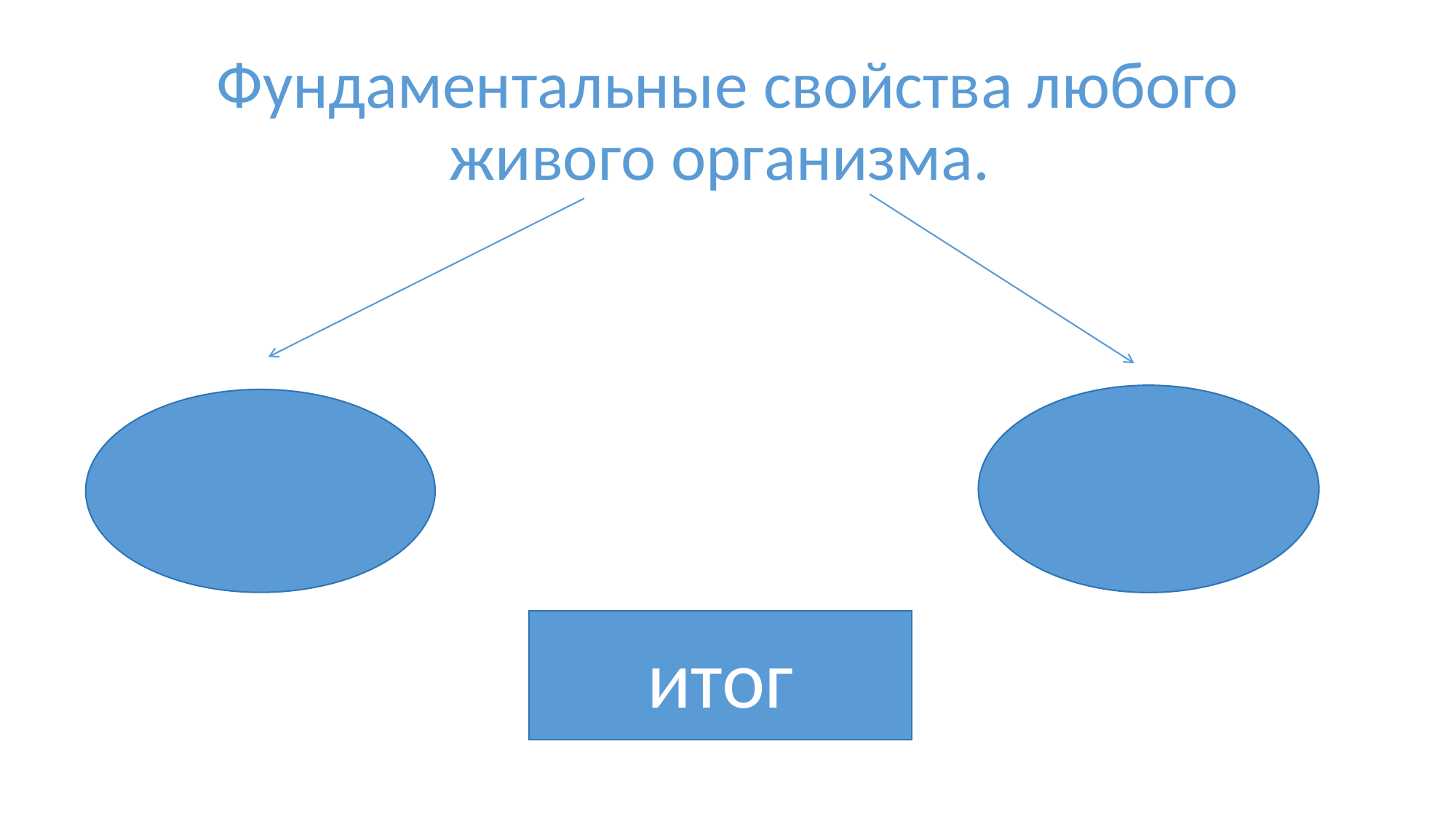

# Фундаментальные свойства любого живого организма.

итог